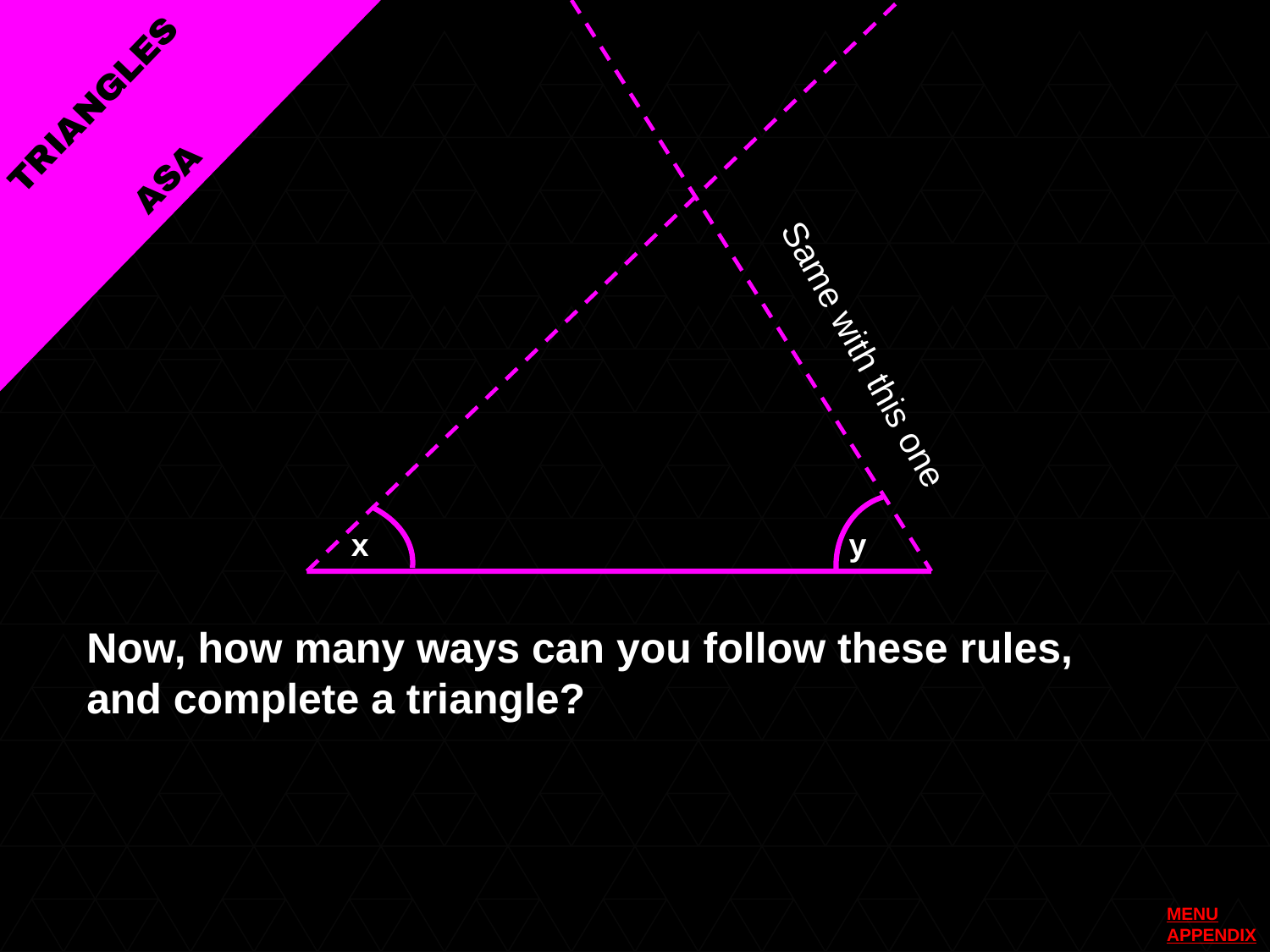

TRIANGLES
ASA
Same with this one

x
y

Now, how many ways can you follow these rules, and complete a triangle?
MENU
APPENDIX